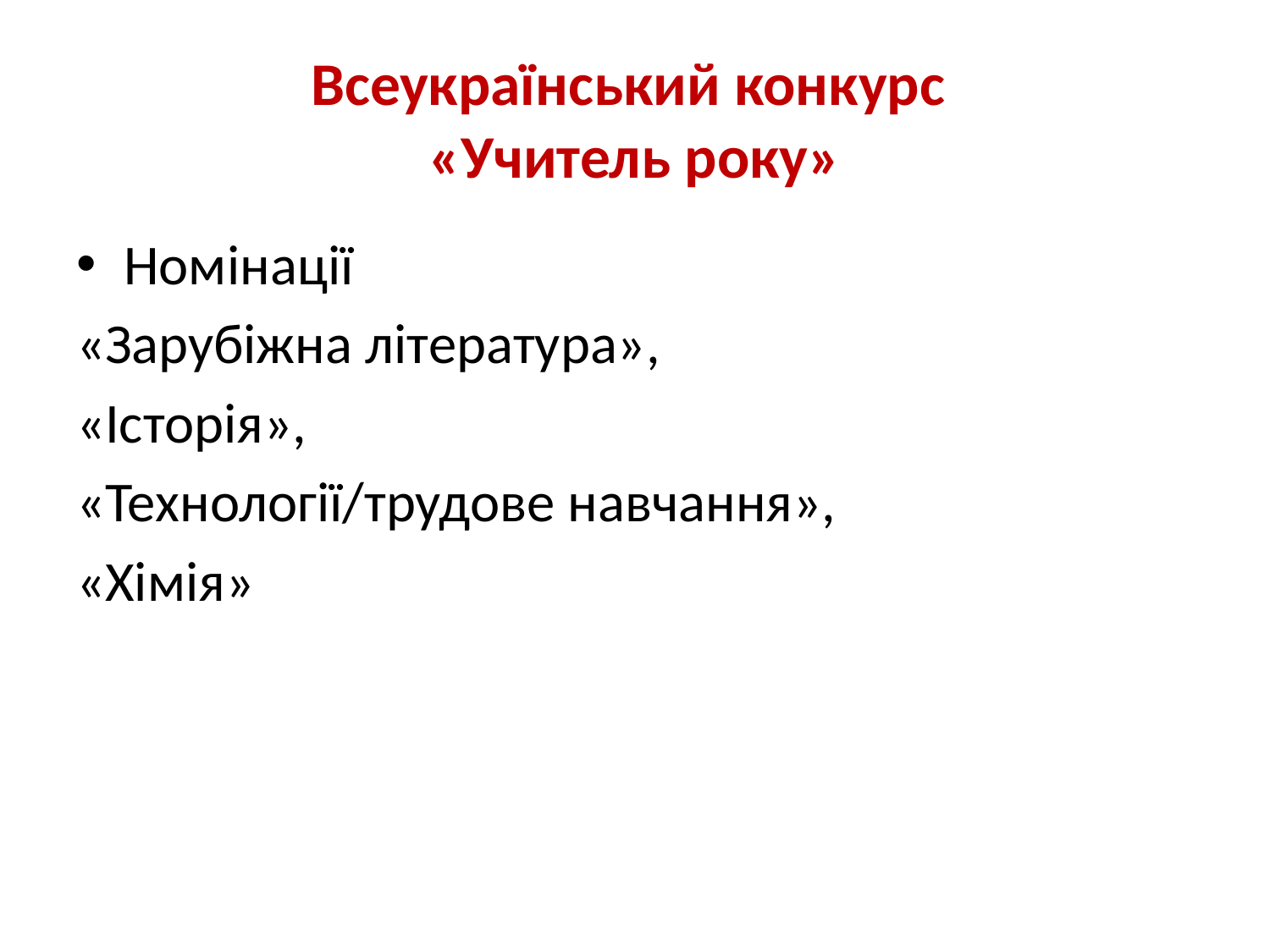

# Всеукраїнський конкурс «Учитель року»
Номінації
«Зарубіжна література»,
«Історія»,
«Технології/трудове навчання»,
«Хімія»